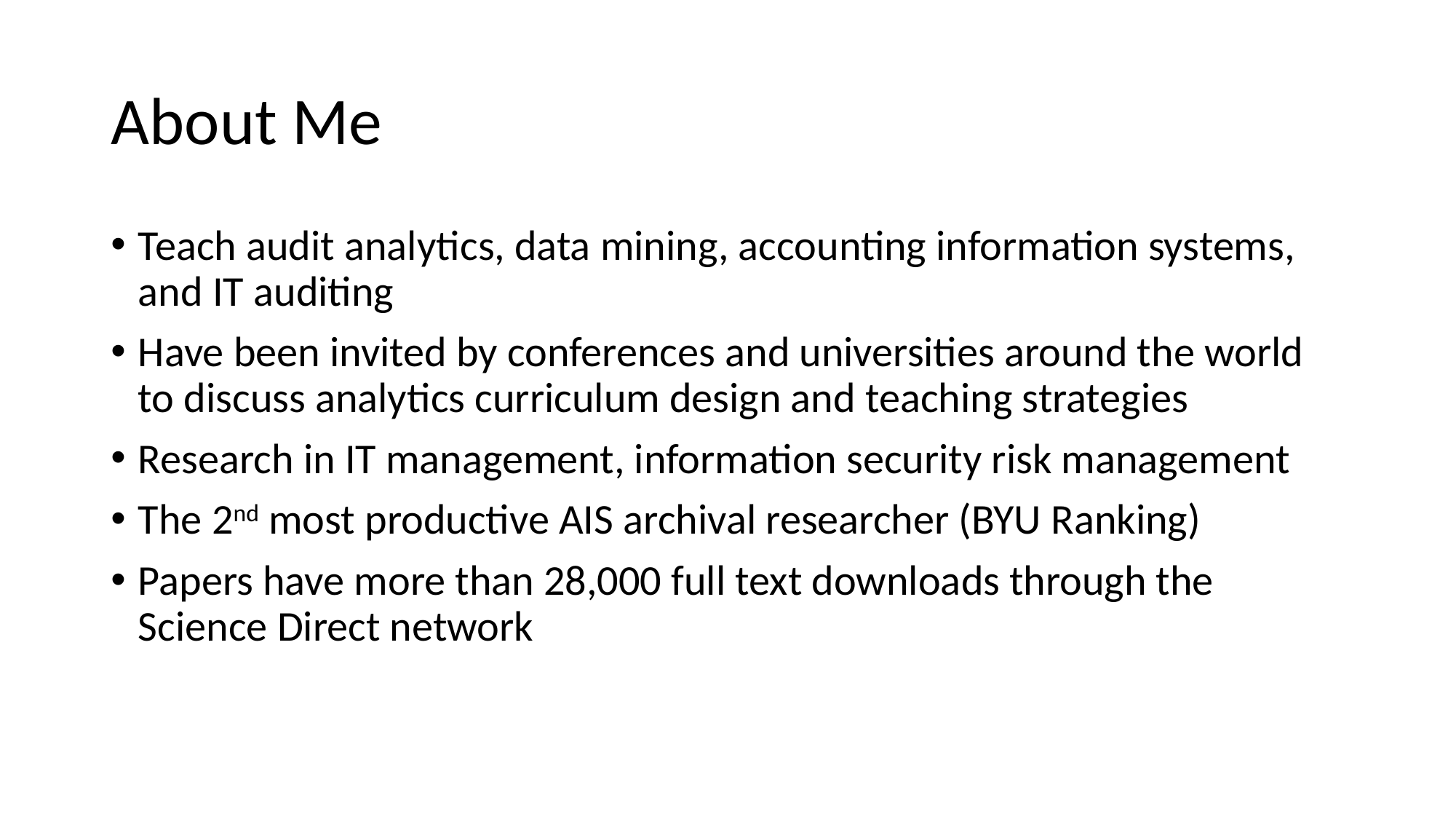

# About Me
Teach audit analytics, data mining, accounting information systems, and IT auditing
Have been invited by conferences and universities around the world to discuss analytics curriculum design and teaching strategies
Research in IT management, information security risk management
The 2nd most productive AIS archival researcher (BYU Ranking)
Papers have more than 28,000 full text downloads through the Science Direct network